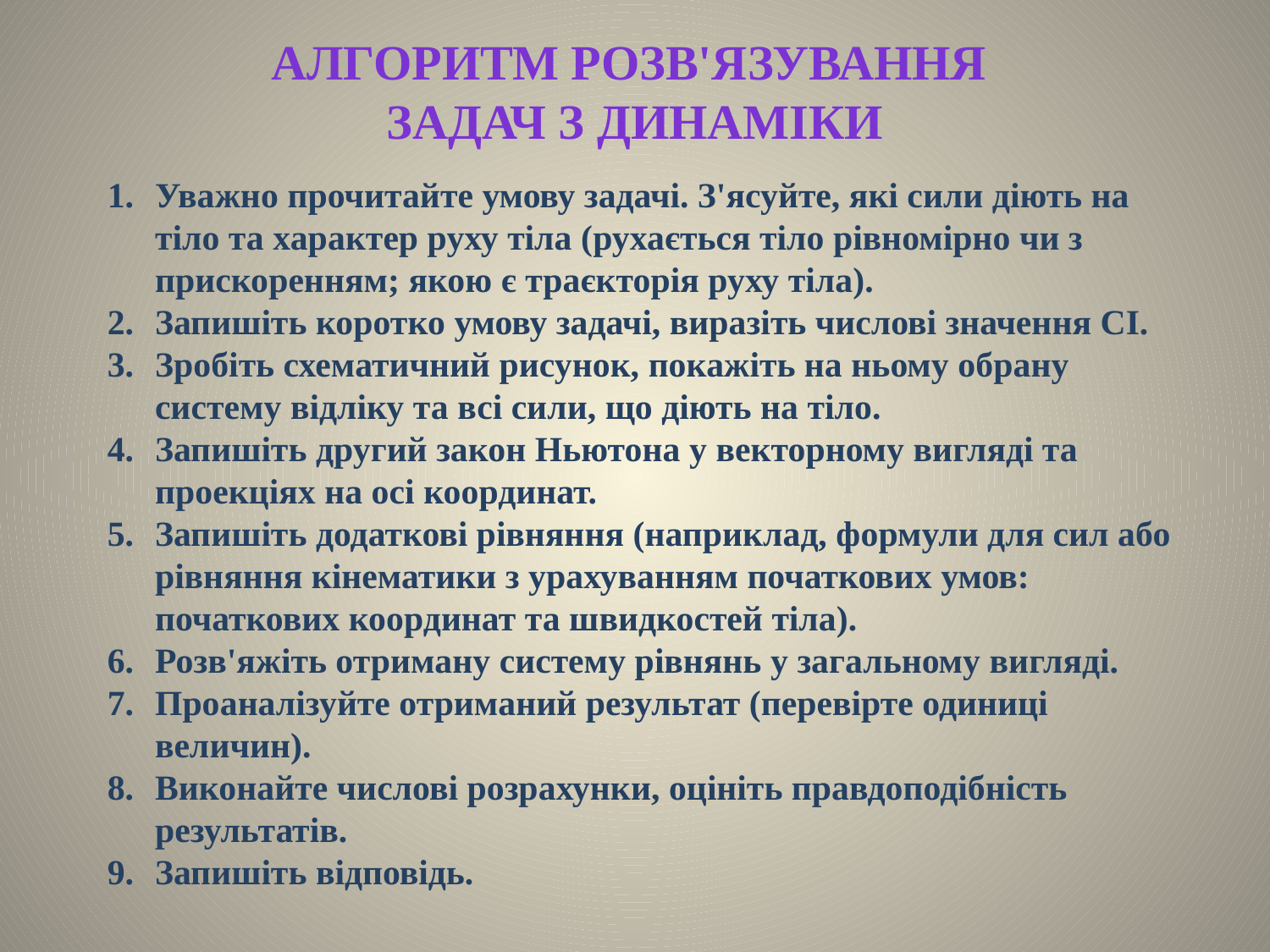

Алгоритм розв'язування
задач з динаміки
Уважно прочитайте умову задачі. З'ясуйте, які сили діють на тіло та характер руху тіла (рухається тіло рівномірно чи з прискоренням; якою є траєкторія руху тіла).
Запишіть коротко умову задачі, виразіть числові значення СІ.
Зробіть схематичний рисунок, покажіть на ньому обрану систему відліку та всі сили, що діють на тіло.
Запишіть другий закон Ньютона у векторному вигляді та проекціях на осі координат.
Запишіть додаткові рівняння (наприклад, формули для сил або рівняння кінематики з урахуванням початкових умов: початкових координат та швидкостей тіла).
Розв'яжіть отриману систему рівнянь у загальному вигляді.
Проаналізуйте отриманий результат (перевірте одиниці величин).
Виконайте числові розрахунки, оцініть правдоподібність результатів.
Запишіть відповідь.